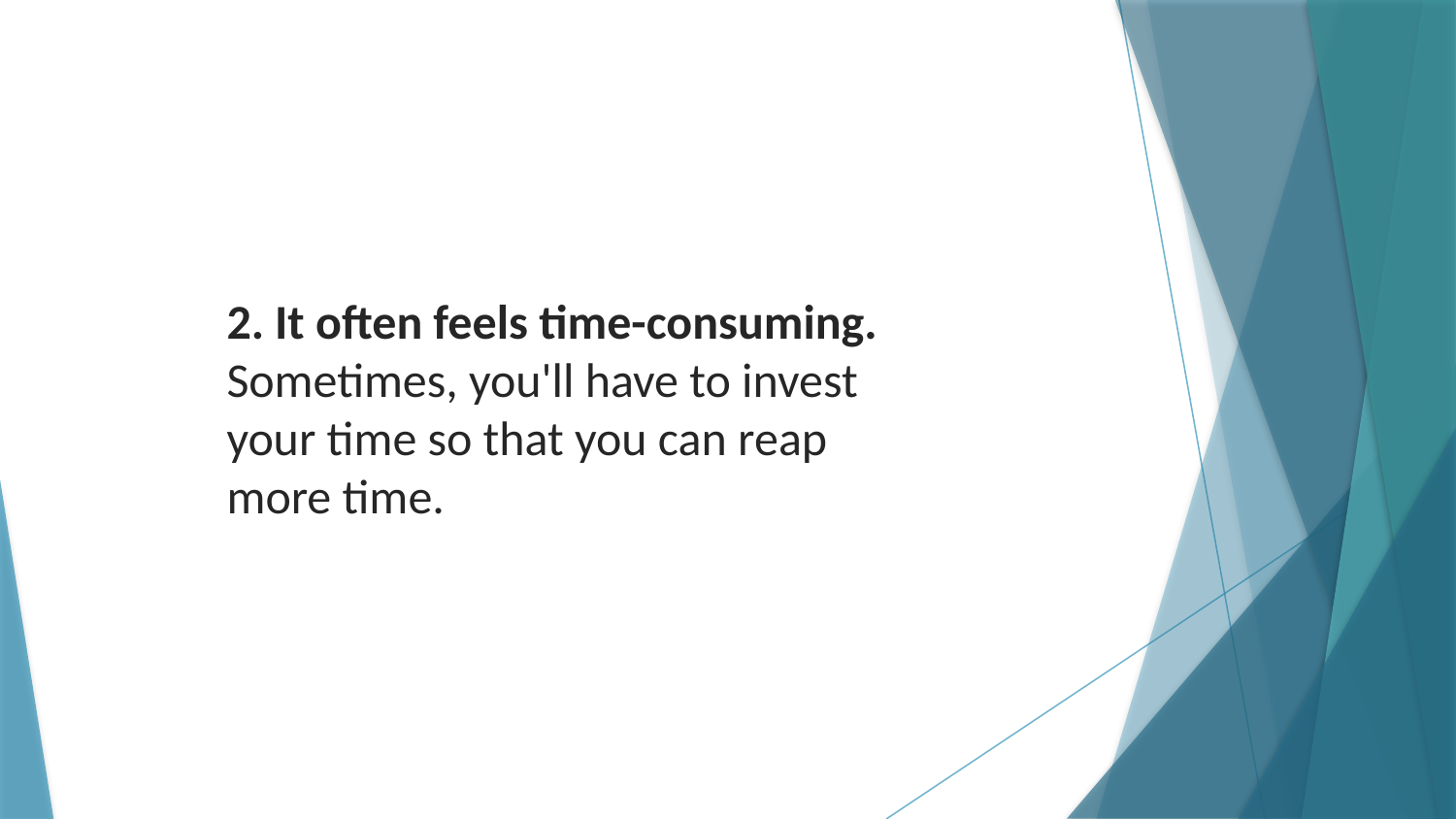

2. It often feels time-consuming. Sometimes, you'll have to invest your time so that you can reap more time.